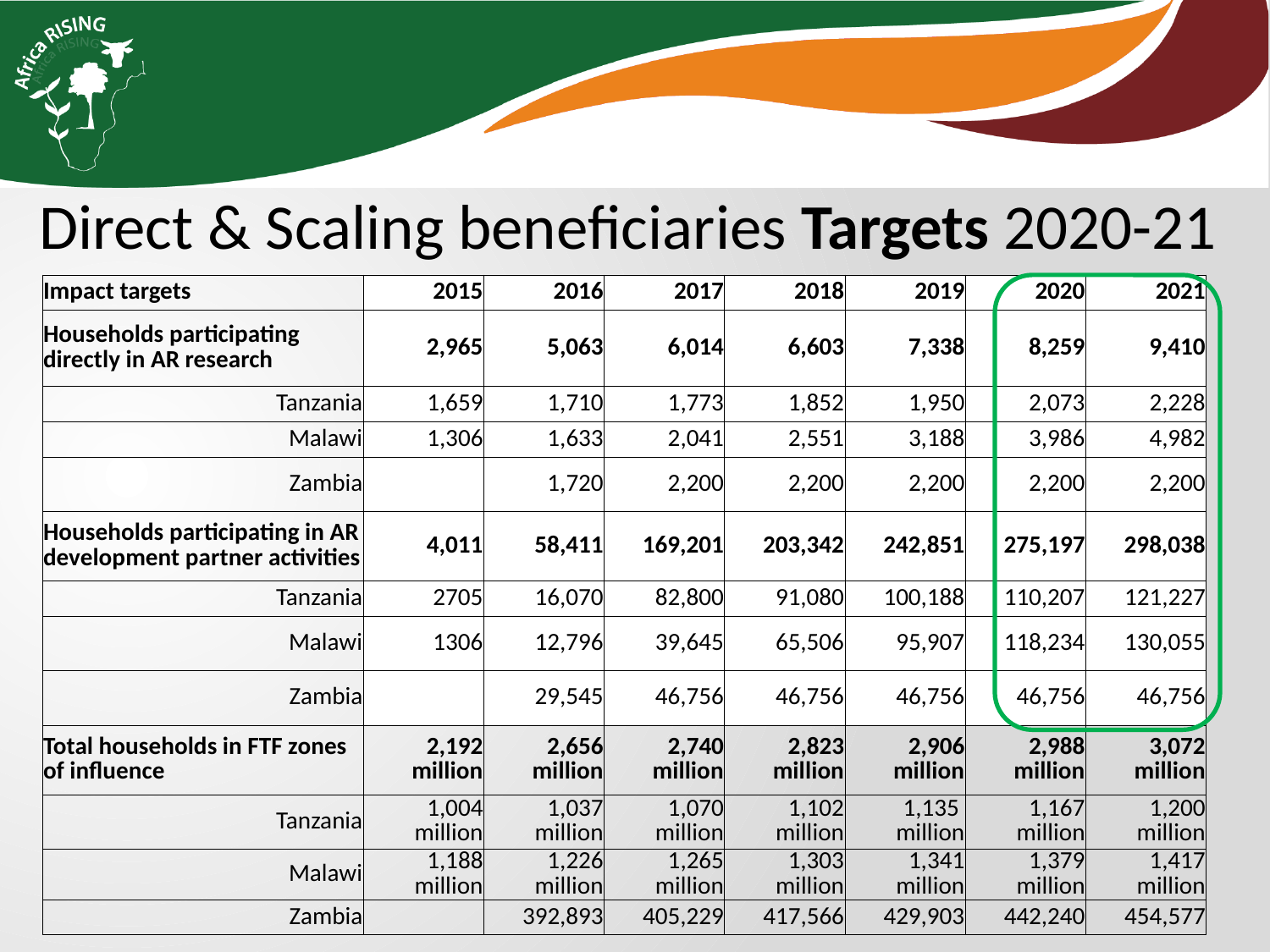

Direct & Scaling beneficiaries Targets 2020-21

| Impact targets | 2015 | 2016 | 2017 | 2018 | 2019 | 2020 | 2021 |
| --- | --- | --- | --- | --- | --- | --- | --- |
| Households participating directly in AR research | 2,965 | 5,063 | 6,014 | 6,603 | 7,338 | 8,259 | 9,410 |
| Tanzania | 1,659 | 1,710 | 1,773 | 1,852 | 1,950 | 2,073 | 2,228 |
| Malawi | 1,306 | 1,633 | 2,041 | 2,551 | 3,188 | 3,986 | 4,982 |
| Zambia |  | 1,720 | 2,200 | 2,200 | 2,200 | 2,200 | 2,200 |
| Households participating in AR development partner activities | 4,011 | 58,411 | 169,201 | 203,342 | 242,851 | 275,197 | 298,038 |
| Tanzania | 2705 | 16,070 | 82,800 | 91,080 | 100,188 | 110,207 | 121,227 |
| Malawi | 1306 | 12,796 | 39,645 | 65,506 | 95,907 | 118,234 | 130,055 |
| Zambia |  | 29,545 | 46,756 | 46,756 | 46,756 | 46,756 | 46,756 |
| Total households in FTF zones of influence | 2,192 million | 2,656 million | 2,740 million | 2,823 million | 2,906 million | 2,988 million | 3,072 million |
| Tanzania | 1,004 million | 1,037 million | 1,070 million | 1,102 million | 1,135 million | 1,167 million | 1,200 million |
| Malawi | 1,188 million | 1,226 million | 1,265 million | 1,303 million | 1,341 million | 1,379 million | 1,417 million |
| Zambia |  | 392,893 | 405,229 | 417,566 | 429,903 | 442,240 | 454,577 |